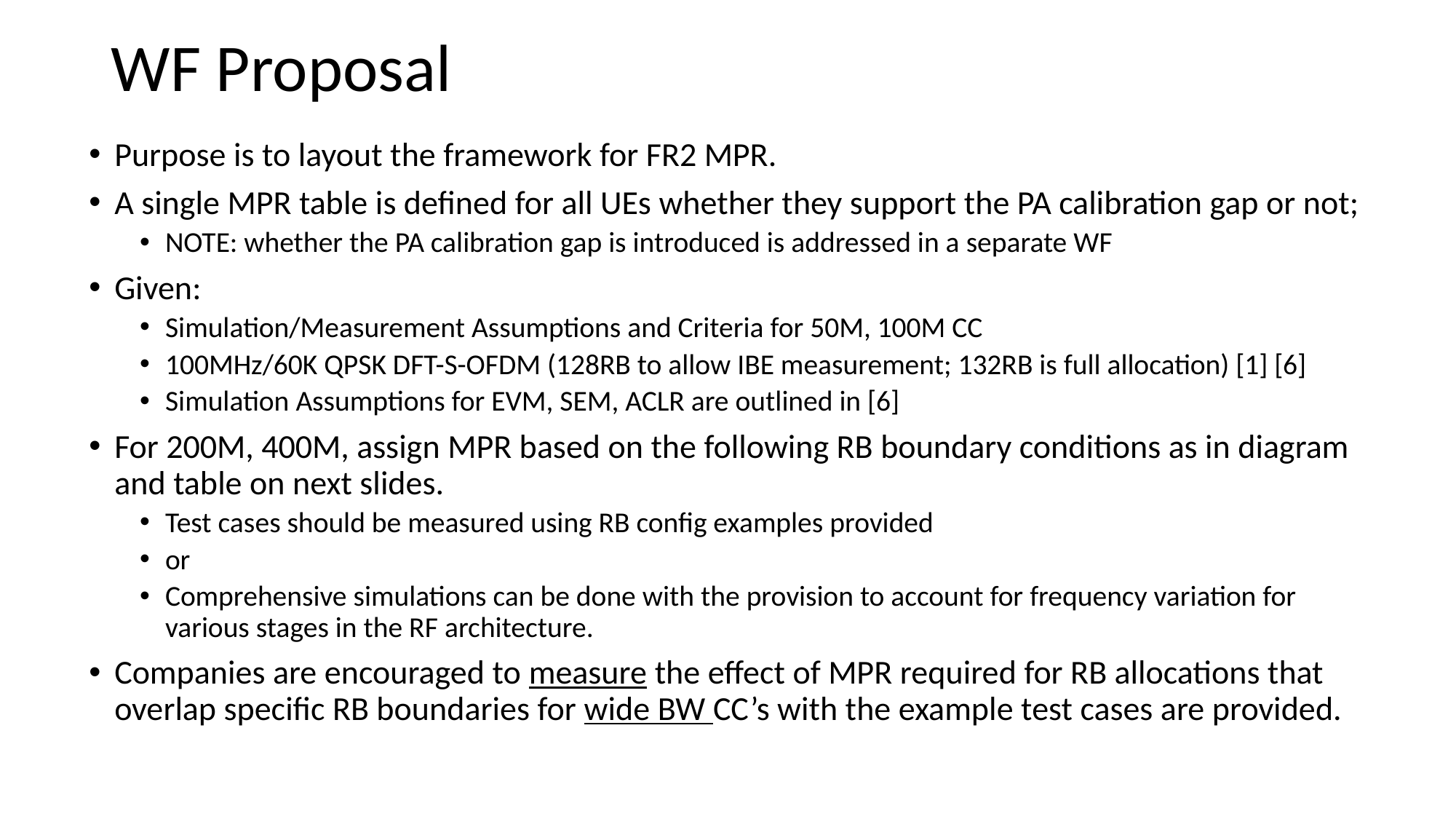

# WF Proposal
Purpose is to layout the framework for FR2 MPR.
A single MPR table is defined for all UEs whether they support the PA calibration gap or not;
NOTE: whether the PA calibration gap is introduced is addressed in a separate WF
Given:
Simulation/Measurement Assumptions and Criteria for 50M, 100M CC
100MHz/60K QPSK DFT-S-OFDM (128RB to allow IBE measurement; 132RB is full allocation) [1] [6]
Simulation Assumptions for EVM, SEM, ACLR are outlined in [6]
For 200M, 400M, assign MPR based on the following RB boundary conditions as in diagram and table on next slides.
Test cases should be measured using RB config examples provided
or
Comprehensive simulations can be done with the provision to account for frequency variation for various stages in the RF architecture.
Companies are encouraged to measure the effect of MPR required for RB allocations that overlap specific RB boundaries for wide BW CC’s with the example test cases are provided.